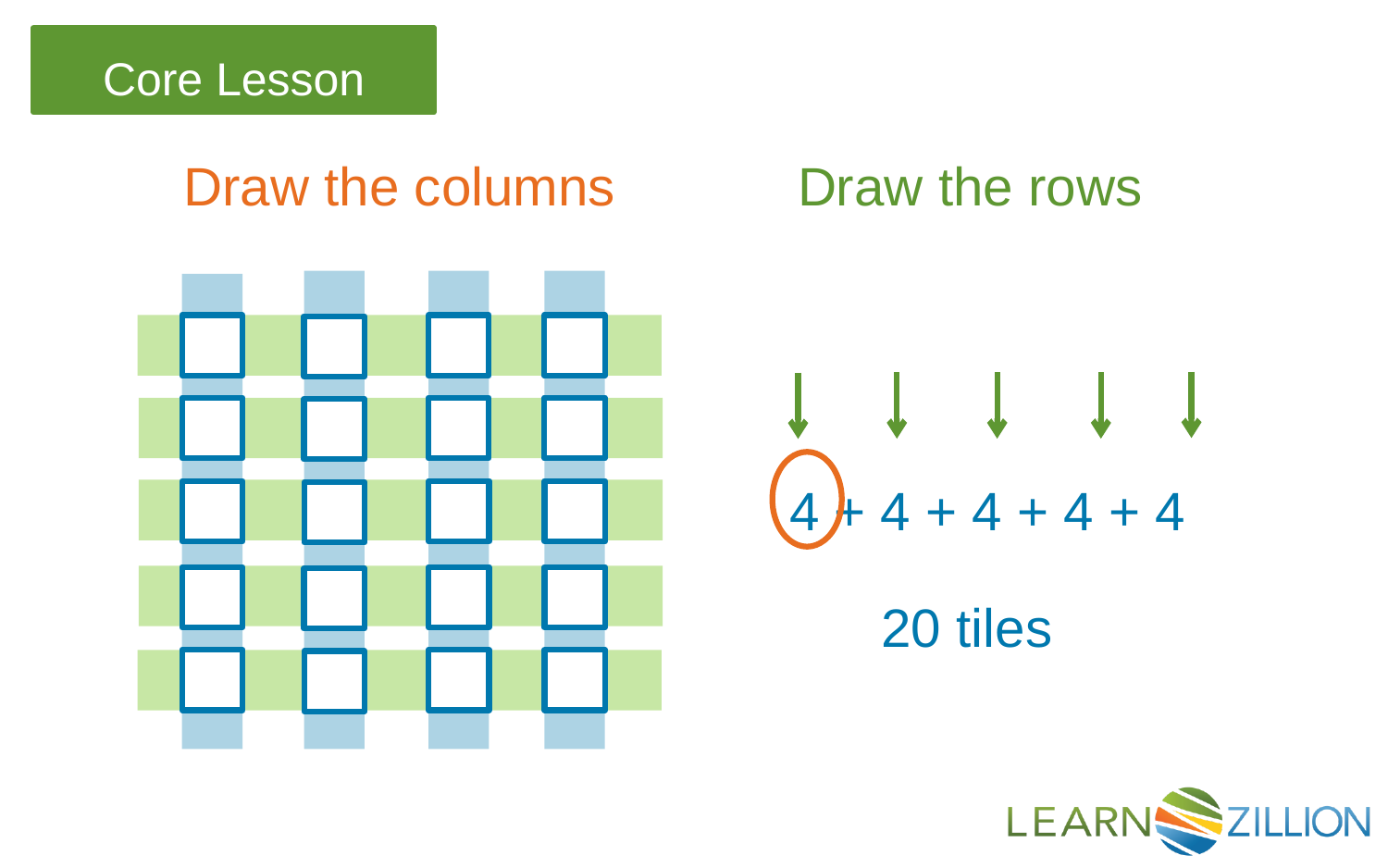

Draw the columns
Draw the rows

4 + 4 + 4 + 4 + 4

20 tiles